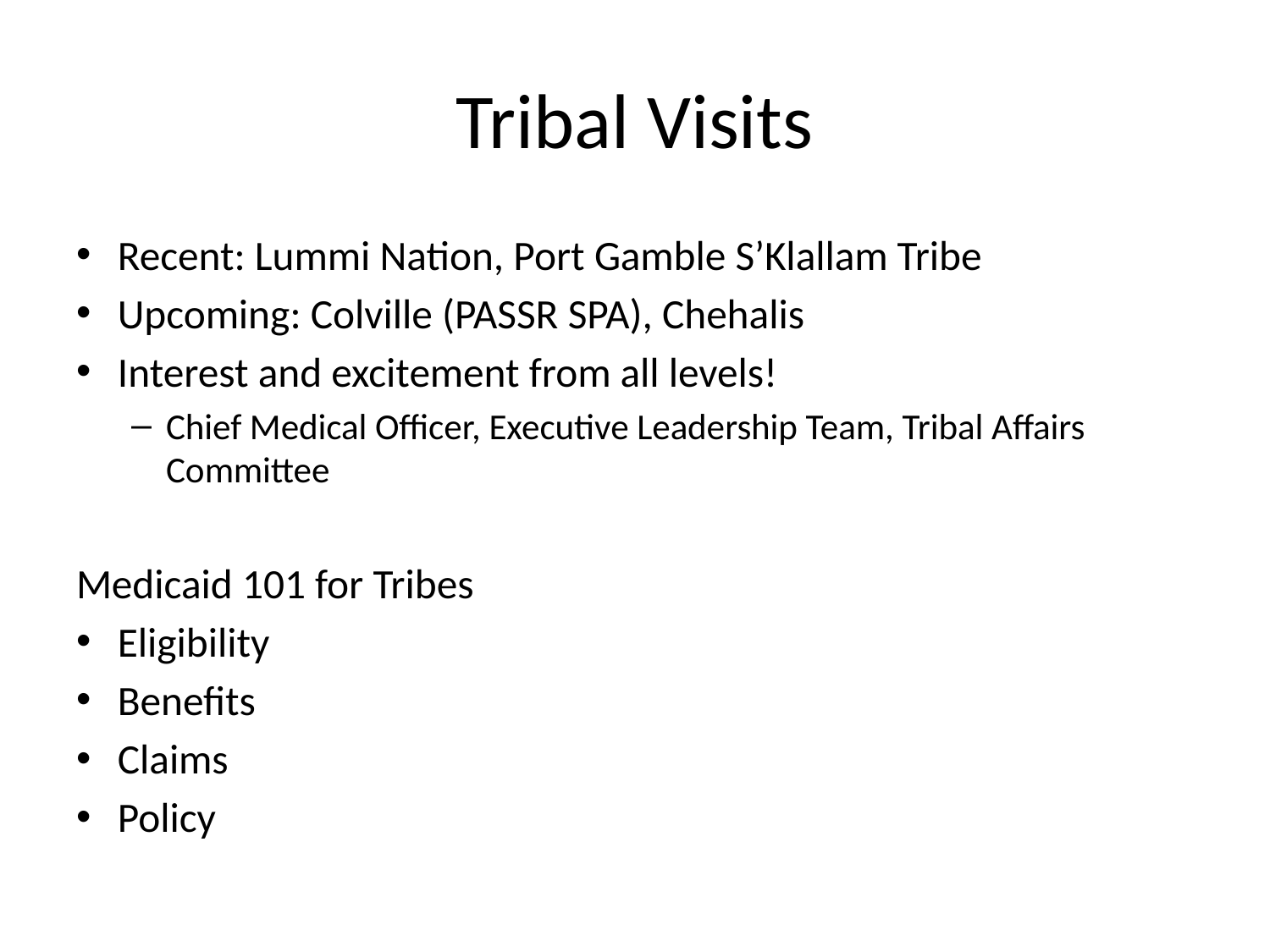

# Tribal Visits
Recent: Lummi Nation, Port Gamble S’Klallam Tribe
Upcoming: Colville (PASSR SPA), Chehalis
Interest and excitement from all levels!
Chief Medical Officer, Executive Leadership Team, Tribal Affairs Committee

Medicaid 101 for Tribes
Eligibility
Benefits
Claims
Policy